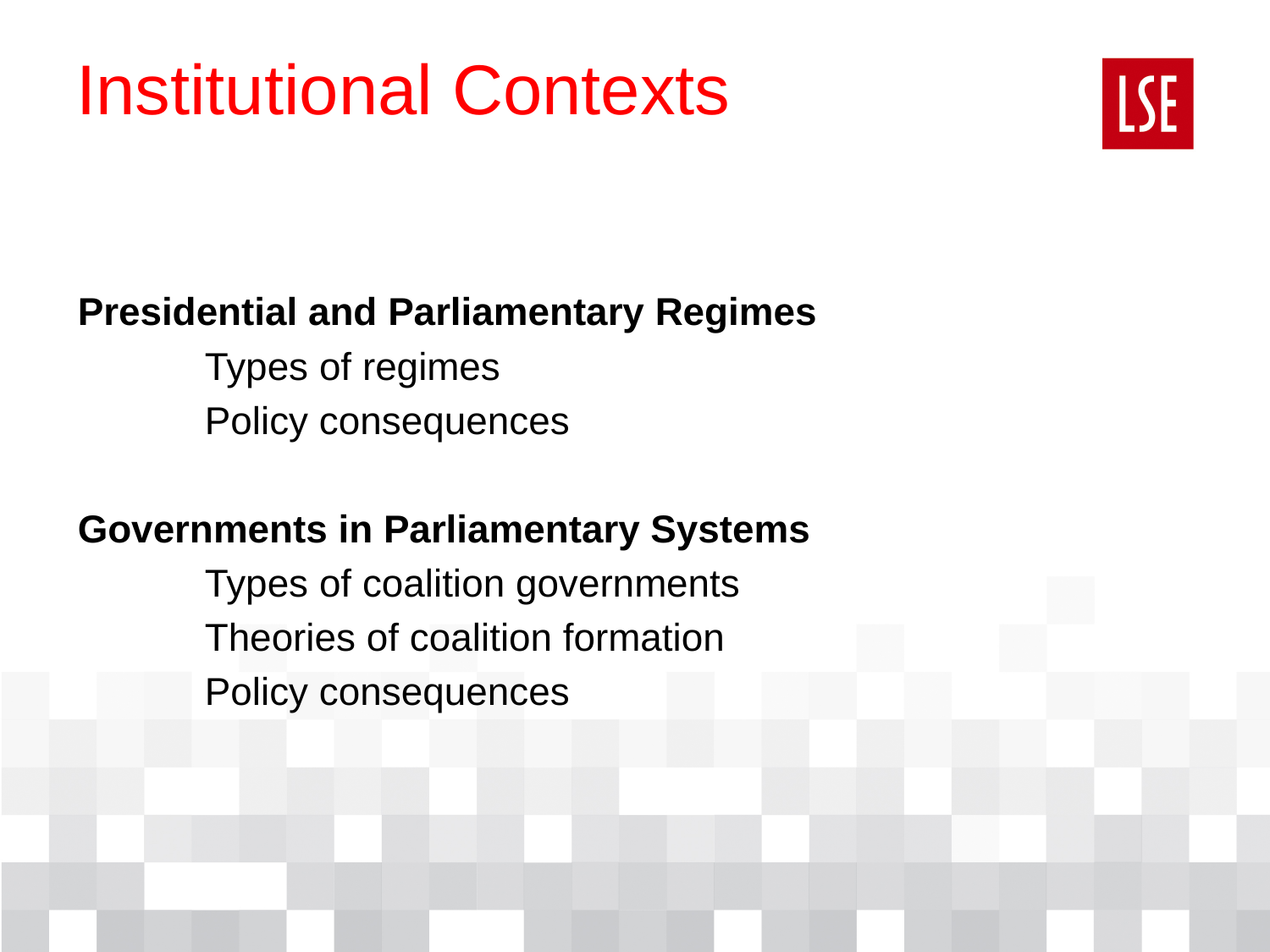

# Institutional Contexts
Presidential and Parliamentary Regimes
	Types of regimes
	Policy consequences

Governments in Parliamentary Systems
	Types of coalition governments
	Theories of coalition formation
	Policy consequences